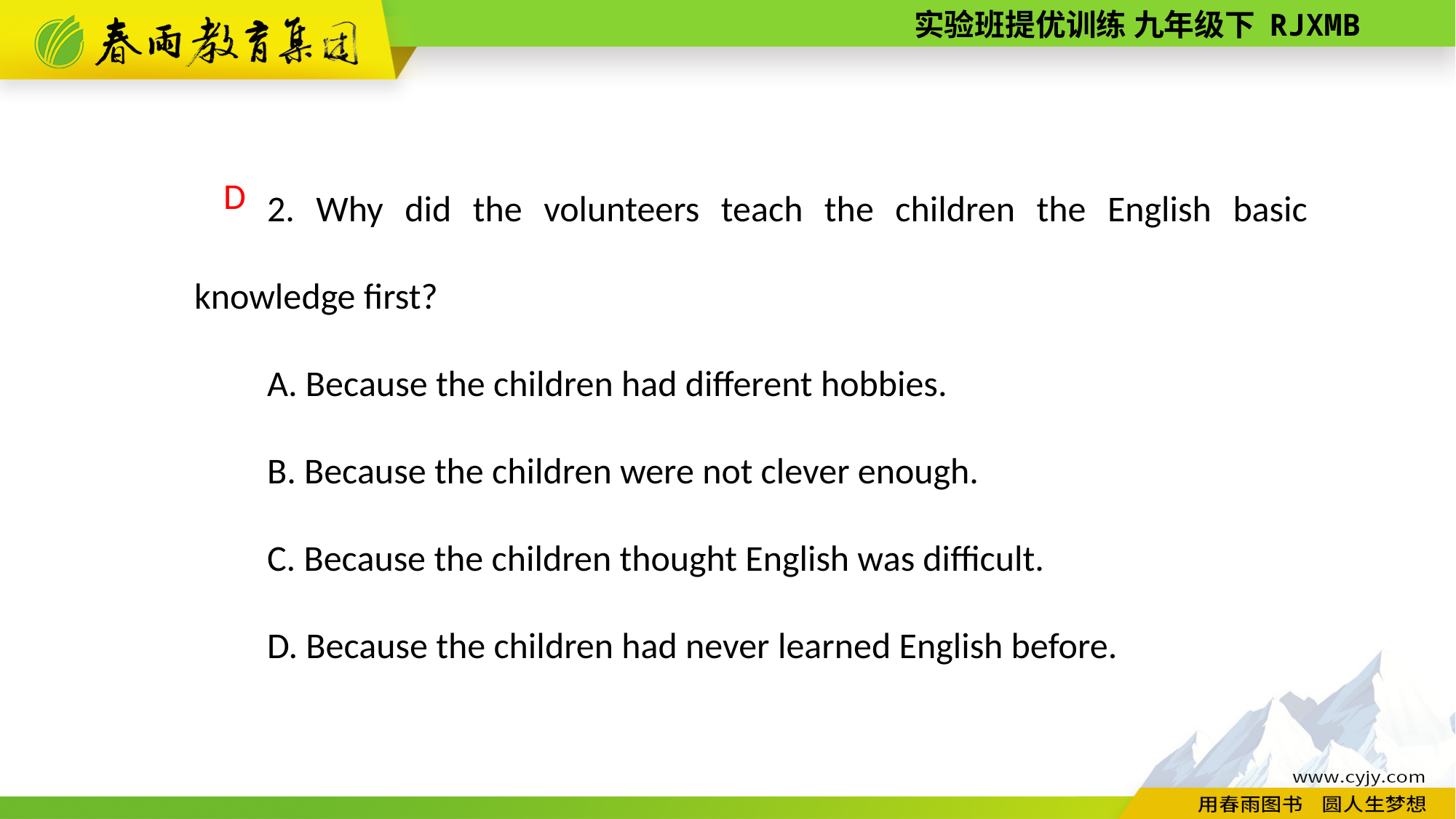

2. Why did the volunteers teach the children the English basic knowledge first?
A. Because the children had different hobbies.
B. Because the children were not clever enough.
C. Because the children thought English was difficult.
D. Because the children had never learned English before.
 D